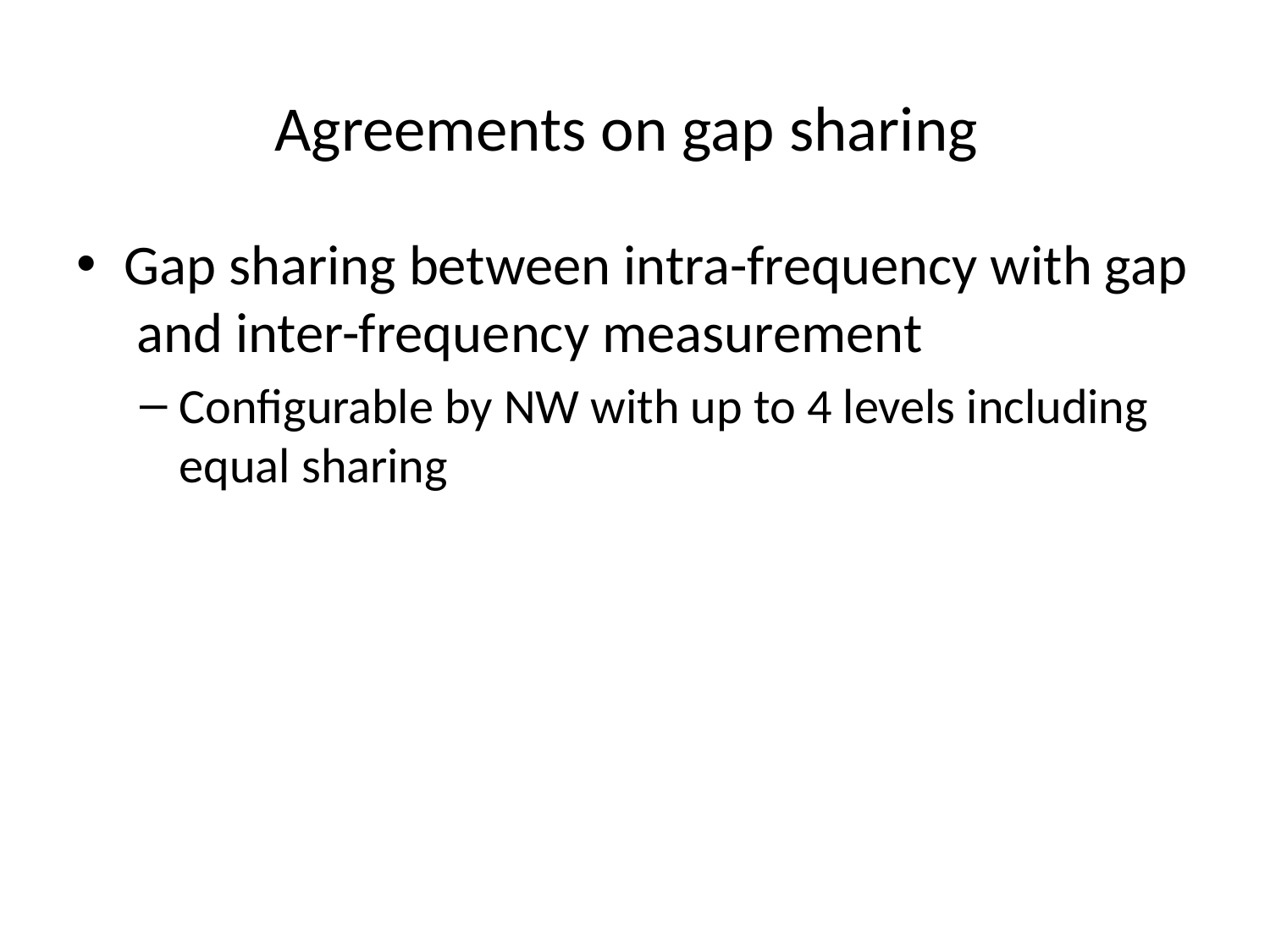

# Agreements on gap sharing
Gap sharing between intra-frequency with gap  and inter-frequency measurement
Configurable by NW with up to 4 levels including equal sharing